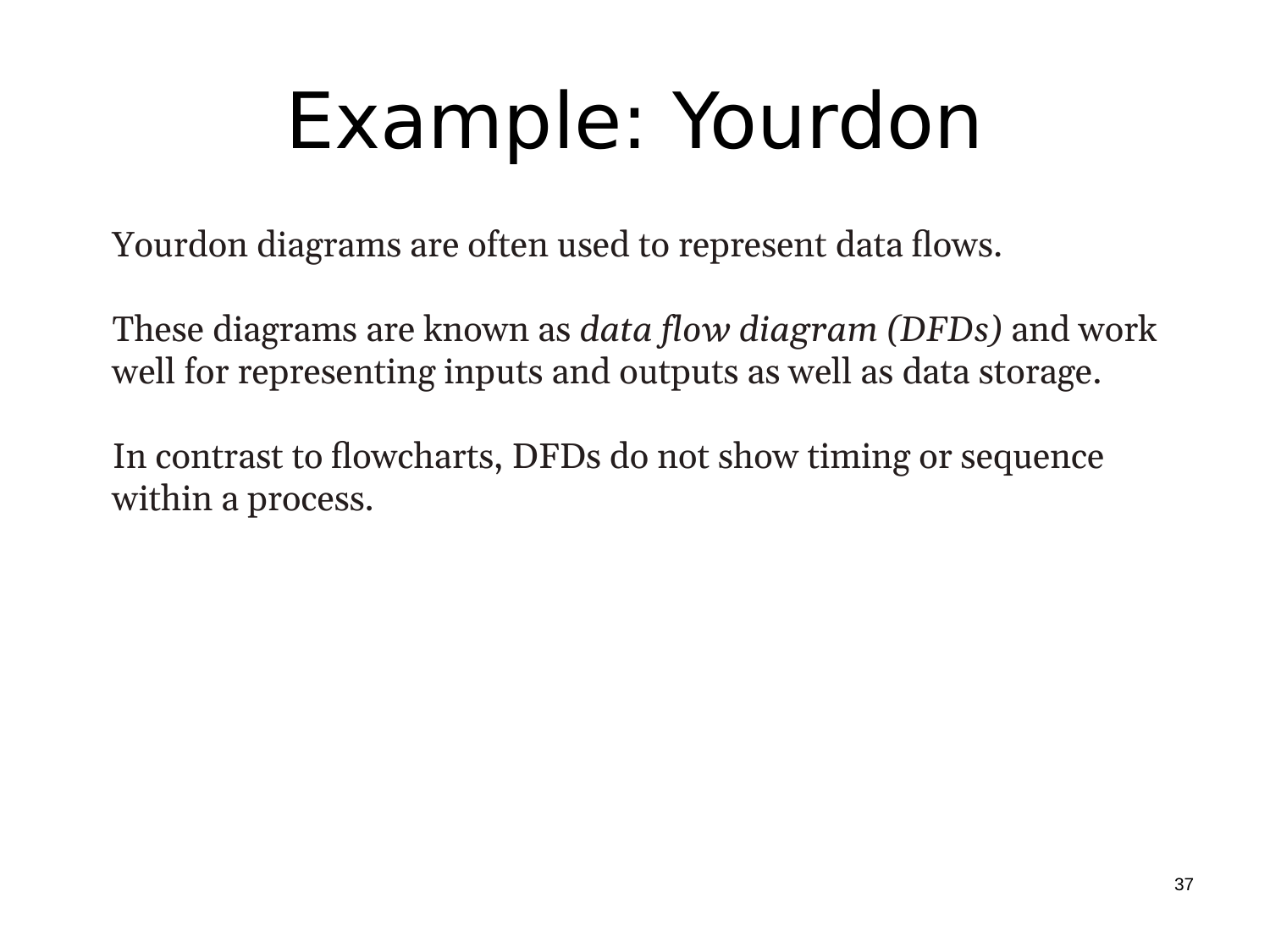

# Example: Yourdon
Yourdon diagrams are often used to represent data flows.

These diagrams are known as data flow diagram (DFDs) and work well for representing inputs and outputs as well as data storage.

In contrast to flowcharts, DFDs do not show timing or sequence within a process.
37